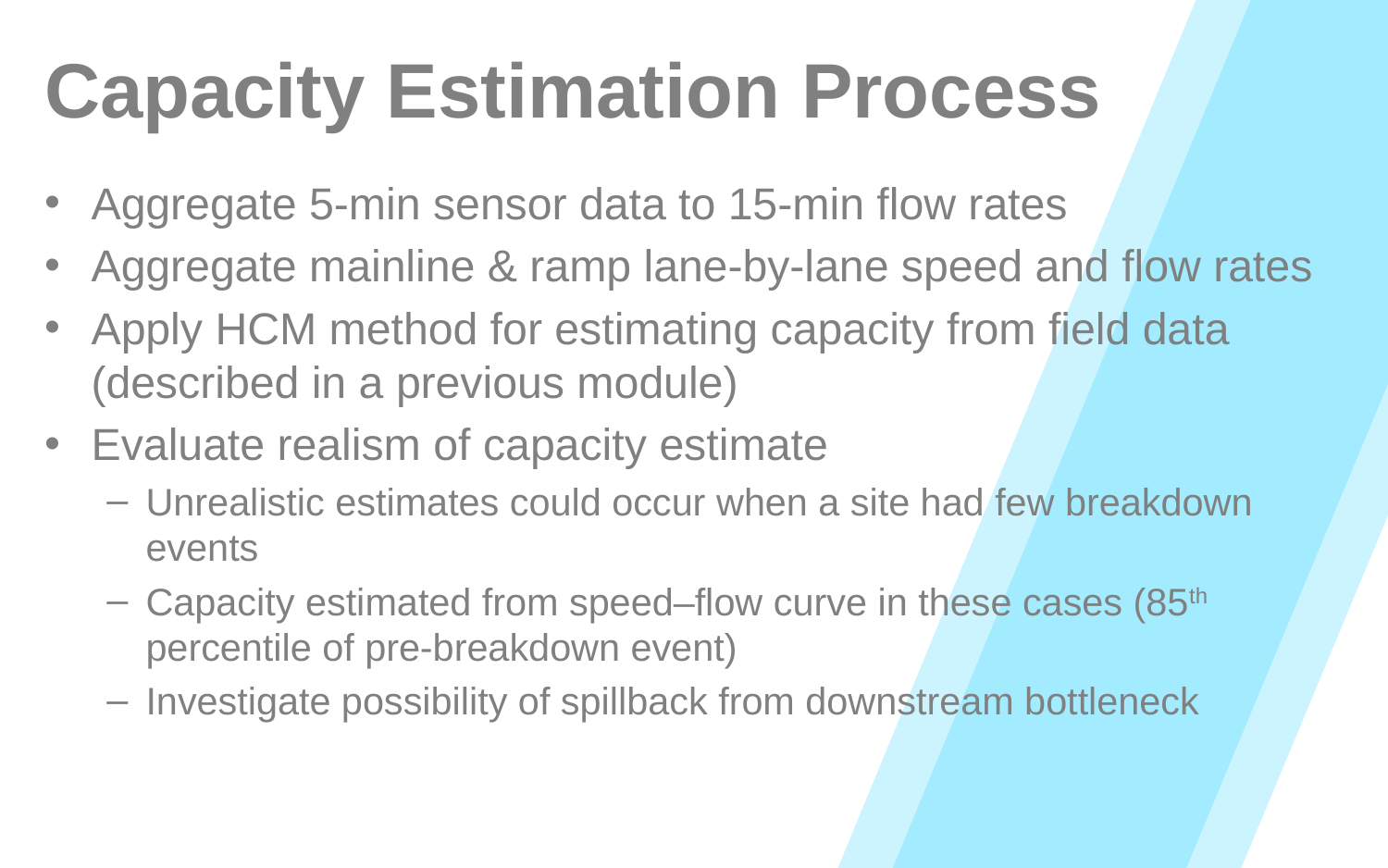

# Capacity Estimation Process
Aggregate 5-min sensor data to 15-min flow rates
Aggregate mainline & ramp lane-by-lane speed and flow rates
Apply HCM method for estimating capacity from field data (described in a previous module)
Evaluate realism of capacity estimate
Unrealistic estimates could occur when a site had few breakdown events
Capacity estimated from speed–flow curve in these cases (85th percentile of pre-breakdown event)
Investigate possibility of spillback from downstream bottleneck